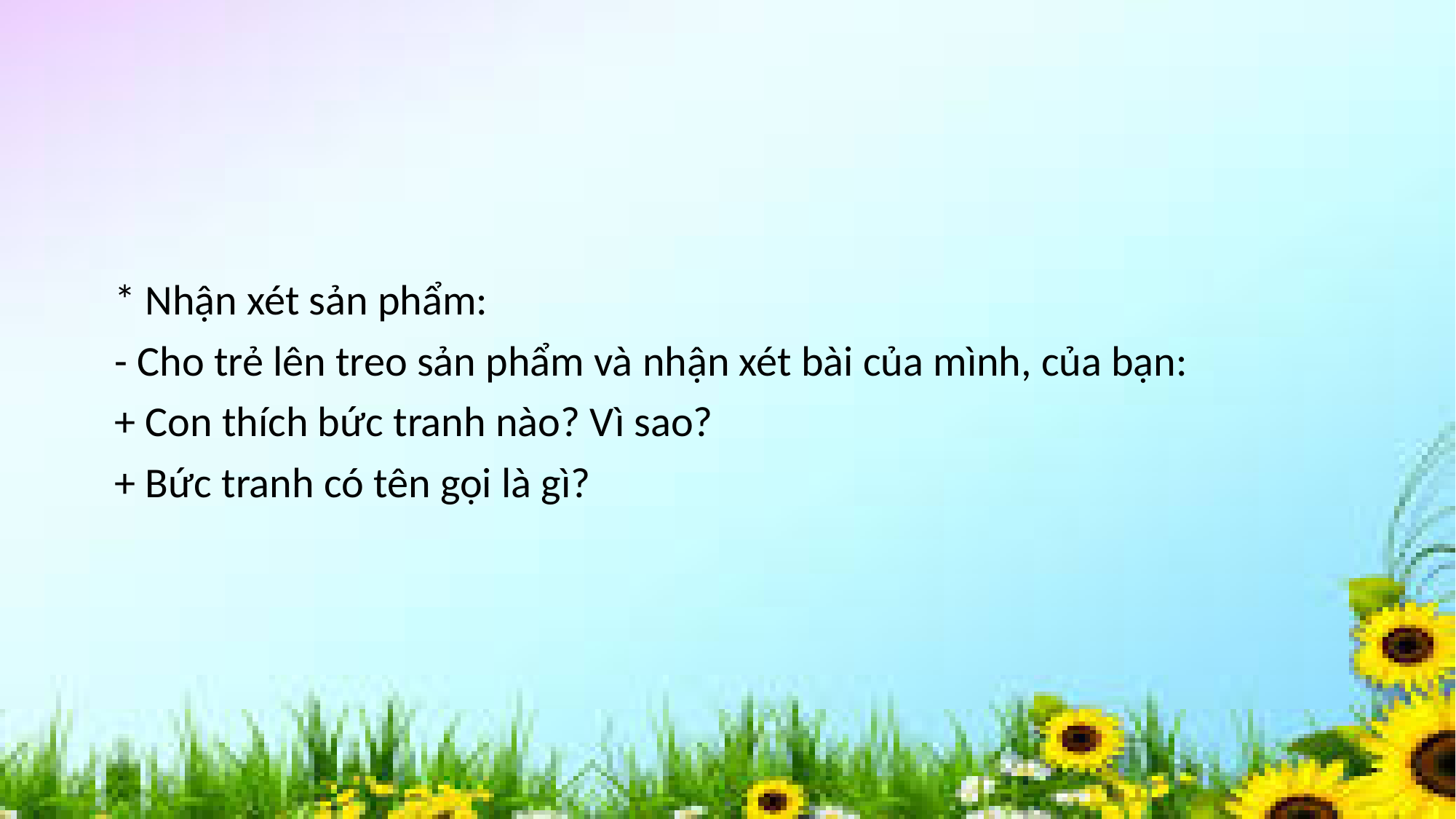

#
* Nhận xét sản phẩm:
- Cho trẻ lên treo sản phẩm và nhận xét bài của mình, của bạn:
+ Con thích bức tranh nào? Vì sao?
+ Bức tranh có tên gọi là gì?